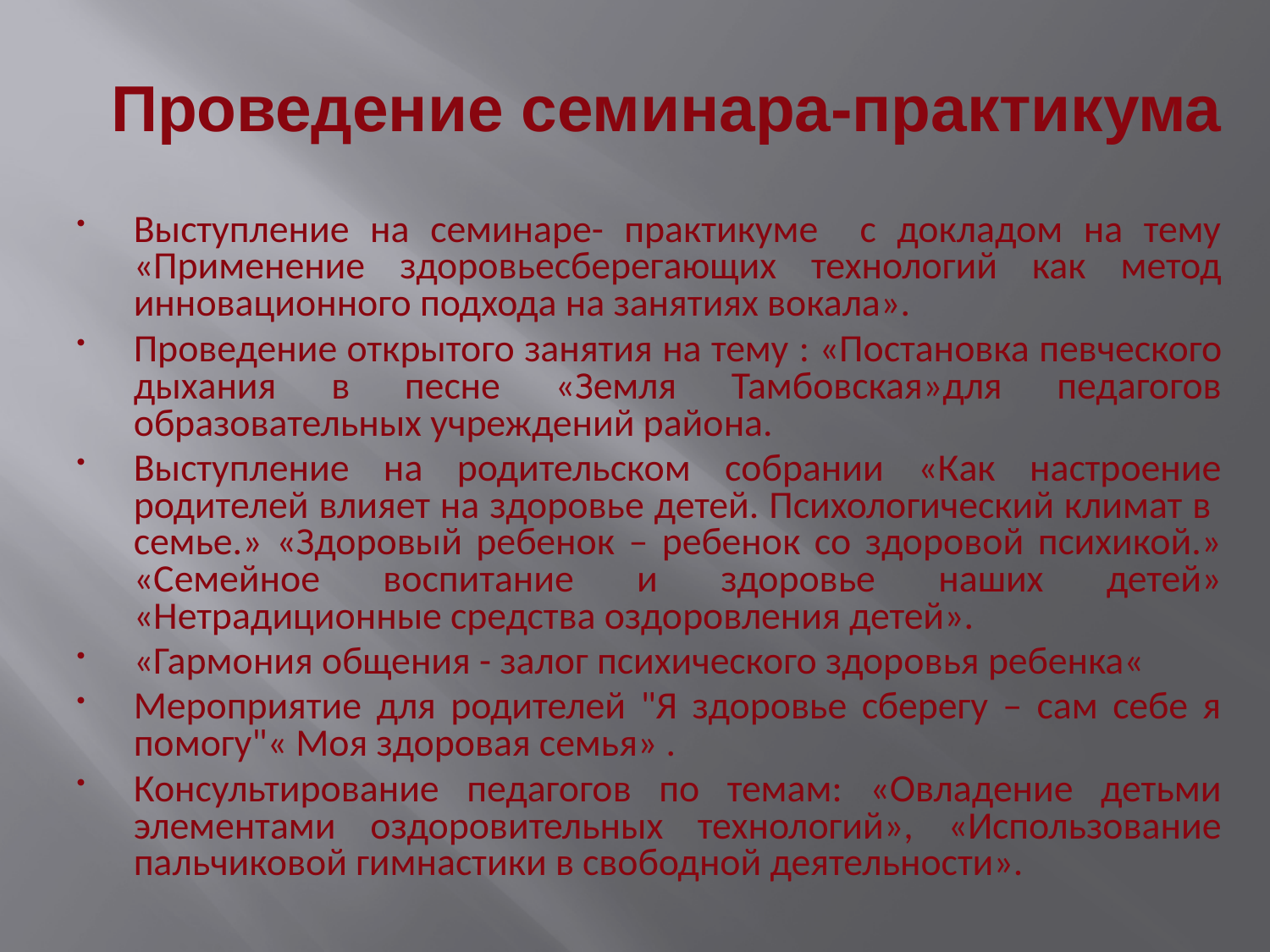

# Проведение семинара-практикума
Выступление на семинаре- практикуме  с докладом на тему «Применение здоровьесберегающих технологий как метод инновационного подхода на занятиях вокала».
Проведение открытого занятия на тему : «Постановка певческого дыхания в песне «Земля Тамбовская»для педагогов образовательных учреждений района.
Выступление на родительском собрании «Как настроение родителей влияет на здоровье детей. Психологический климат в  семье.» «Здоровый ребенок – ребенок со здоровой психикой.» «Семейное воспитание и здоровье наших детей» «Нетрадиционные средства оздоровления детей».
«Гармония общения - залог психического здоровья ребенка«
Мероприятие для родителей "Я здоровье сберегу – сам себе я помогу"« Моя здоровая семья» .
Консультирование педагогов по темам: «Овладение детьми элементами оздоровительных технологий», «Использование пальчиковой гимнастики в свободной деятельности».